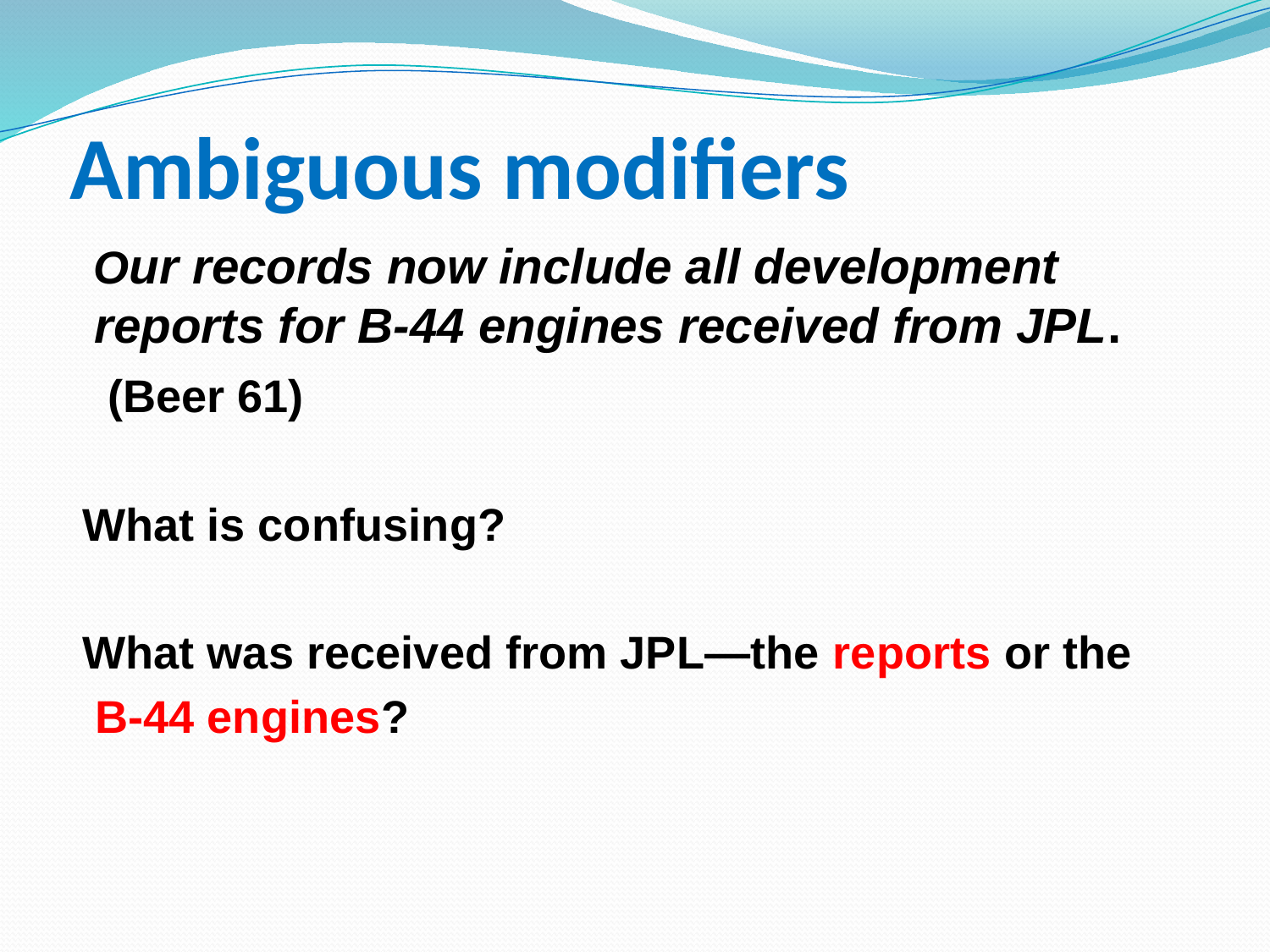

# Ambiguous modifiers
Our records now include all development reports for B-44 engines received from JPL.
 (Beer 61)

What is confusing?

What was received from JPL—the reports or the
 B-44 engines?